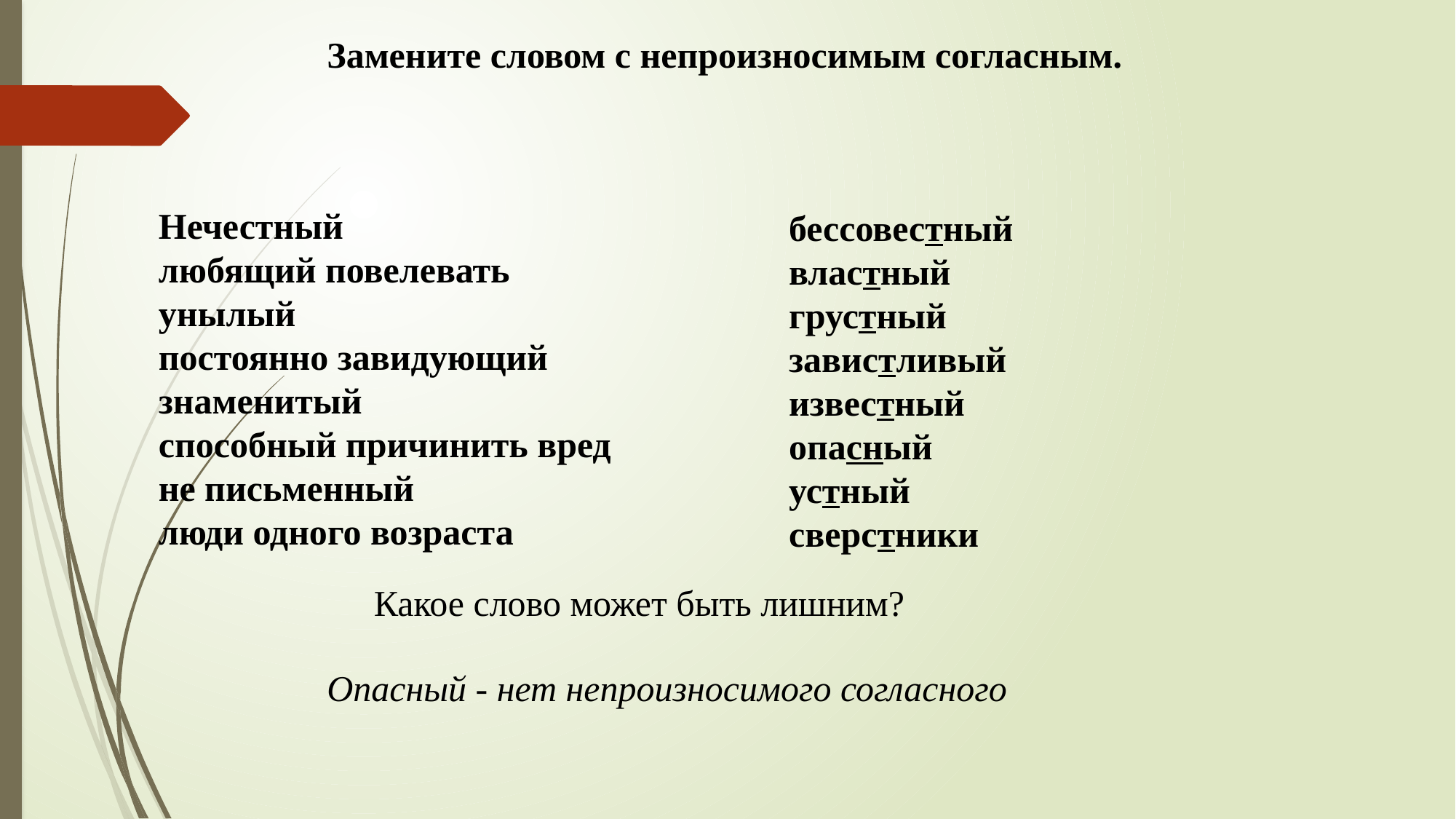

Замените словом с непроизносимым согласным.
Нечестный
любящий повелевать
унылый
постоянно завидующий
знаменитый
способный причинить вред
не письменный
люди одного возраста
бессовестный
властный
грустный
завистливый
извест­ный
опасный
устный
сверстники
Какое слово может быть лишним?
Опасный - нет непроиз­носимого согласного